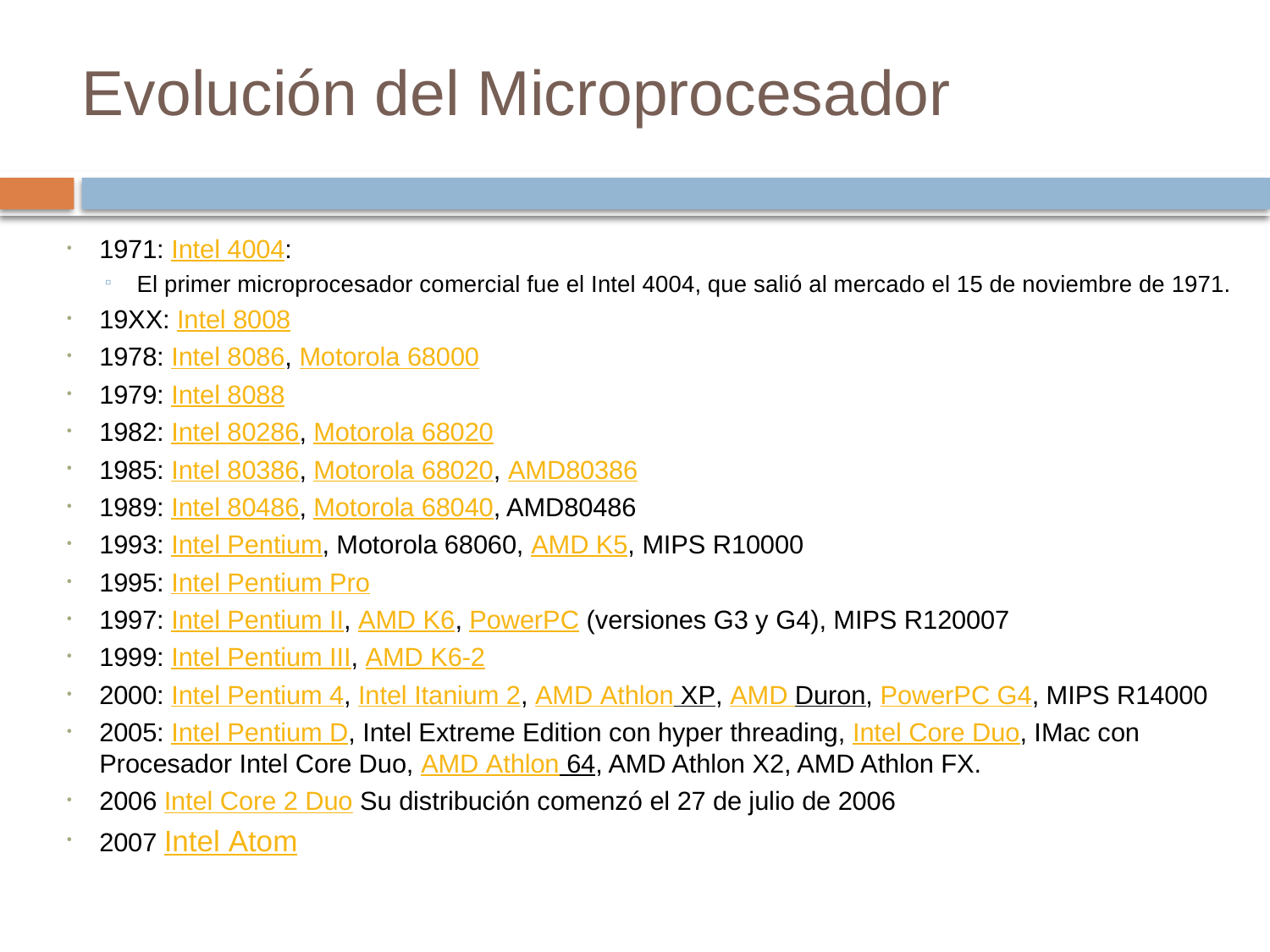

# Evolución del Microprocesador
1971: Intel 4004:
El primer microprocesador comercial fue el Intel 4004, que salió al mercado el 15 de noviembre de 1971.
19XX: Intel 8008
1978: Intel 8086, Motorola 68000
1979: Intel 8088
1982: Intel 80286, Motorola 68020
1985: Intel 80386, Motorola 68020, AMD80386
1989: Intel 80486, Motorola 68040, AMD80486
1993: Intel Pentium, Motorola 68060, AMD K5, MIPS R10000
1995: Intel Pentium Pro
1997: Intel Pentium II, AMD K6, PowerPC (versiones G3 y G4), MIPS R120007
1999: Intel Pentium III, AMD K6-2
2000: Intel Pentium 4, Intel Itanium 2, AMD Athlon XP, AMD Duron, PowerPC G4, MIPS R14000
2005: Intel Pentium D, Intel Extreme Edition con hyper threading, Intel Core Duo, IMac con Procesador Intel Core Duo, AMD Athlon 64, AMD Athlon X2, AMD Athlon FX.
2006 Intel Core 2 Duo Su distribución comenzó el 27 de julio de 2006
2007 Intel Atom